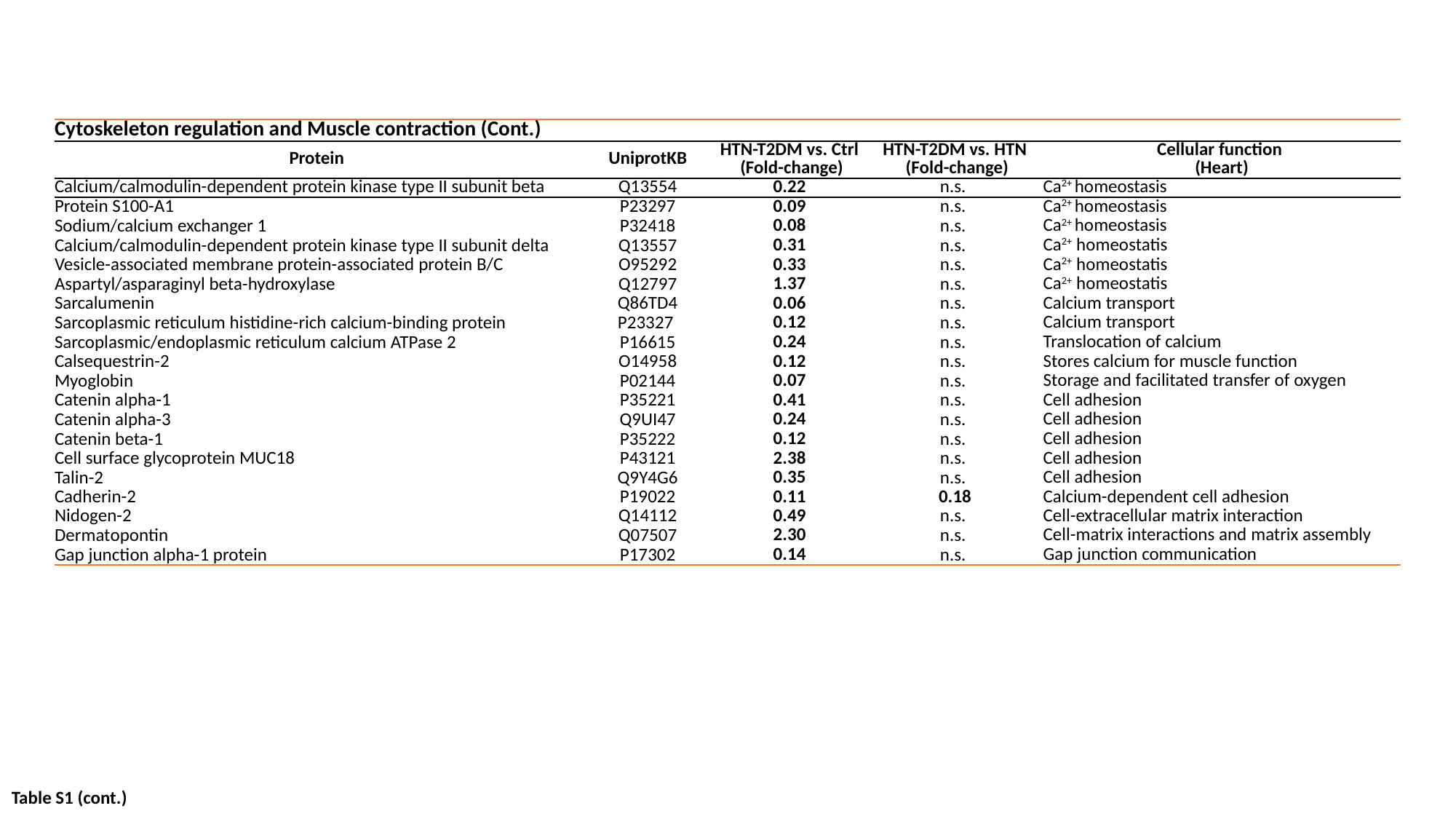

| Cytoskeleton regulation and Muscle contraction (Cont.) |  |  |  |  |
| --- | --- | --- | --- | --- |
| Protein | UniprotKB | HTN-T2DM vs. Ctrl (Fold-change) | HTN-T2DM vs. HTN (Fold-change) | Cellular function (Heart) |
| Calcium/calmodulin-dependent protein kinase type II subunit beta | Q13554 | 0.22 | n.s. | Ca2+ homeostasis |
| Protein S100-A1 | P23297 | 0.09 | n.s. | Ca2+ homeostasis |
| Sodium/calcium exchanger 1 | P32418 | 0.08 | n.s. | Ca2+ homeostasis |
| Calcium/calmodulin-dependent protein kinase type II subunit delta | Q13557 | 0.31 | n.s. | Ca2+ homeostatis |
| Vesicle-associated membrane protein-associated protein B/C | O95292 | 0.33 | n.s. | Ca2+ homeostatis |
| Aspartyl/asparaginyl beta-hydroxylase | Q12797 | 1.37 | n.s. | Ca2+ homeostatis |
| Sarcalumenin | Q86TD4 | 0.06 | n.s. | Calcium transport |
| Sarcoplasmic reticulum histidine-rich calcium-binding protein | P23327 | 0.12 | n.s. | Calcium transport |
| Sarcoplasmic/endoplasmic reticulum calcium ATPase 2 | P16615 | 0.24 | n.s. | Translocation of calcium |
| Calsequestrin-2 | O14958 | 0.12 | n.s. | Stores calcium for muscle function |
| Myoglobin | P02144 | 0.07 | n.s. | Storage and facilitated transfer of oxygen |
| Catenin alpha-1 | P35221 | 0.41 | n.s. | Cell adhesion |
| Catenin alpha-3 | Q9UI47 | 0.24 | n.s. | Cell adhesion |
| Catenin beta-1 | P35222 | 0.12 | n.s. | Cell adhesion |
| Cell surface glycoprotein MUC18 | P43121 | 2.38 | n.s. | Cell adhesion |
| Talin-2 | Q9Y4G6 | 0.35 | n.s. | Cell adhesion |
| Cadherin-2 | P19022 | 0.11 | 0.18 | Calcium-dependent cell adhesion |
| Nidogen-2 | Q14112 | 0.49 | n.s. | Cell-extracellular matrix interaction |
| Dermatopontin | Q07507 | 2.30 | n.s. | Cell-matrix interactions and matrix assembly |
| Gap junction alpha-1 protein | P17302 | 0.14 | n.s. | Gap junction communication |
Table S1 (cont.)